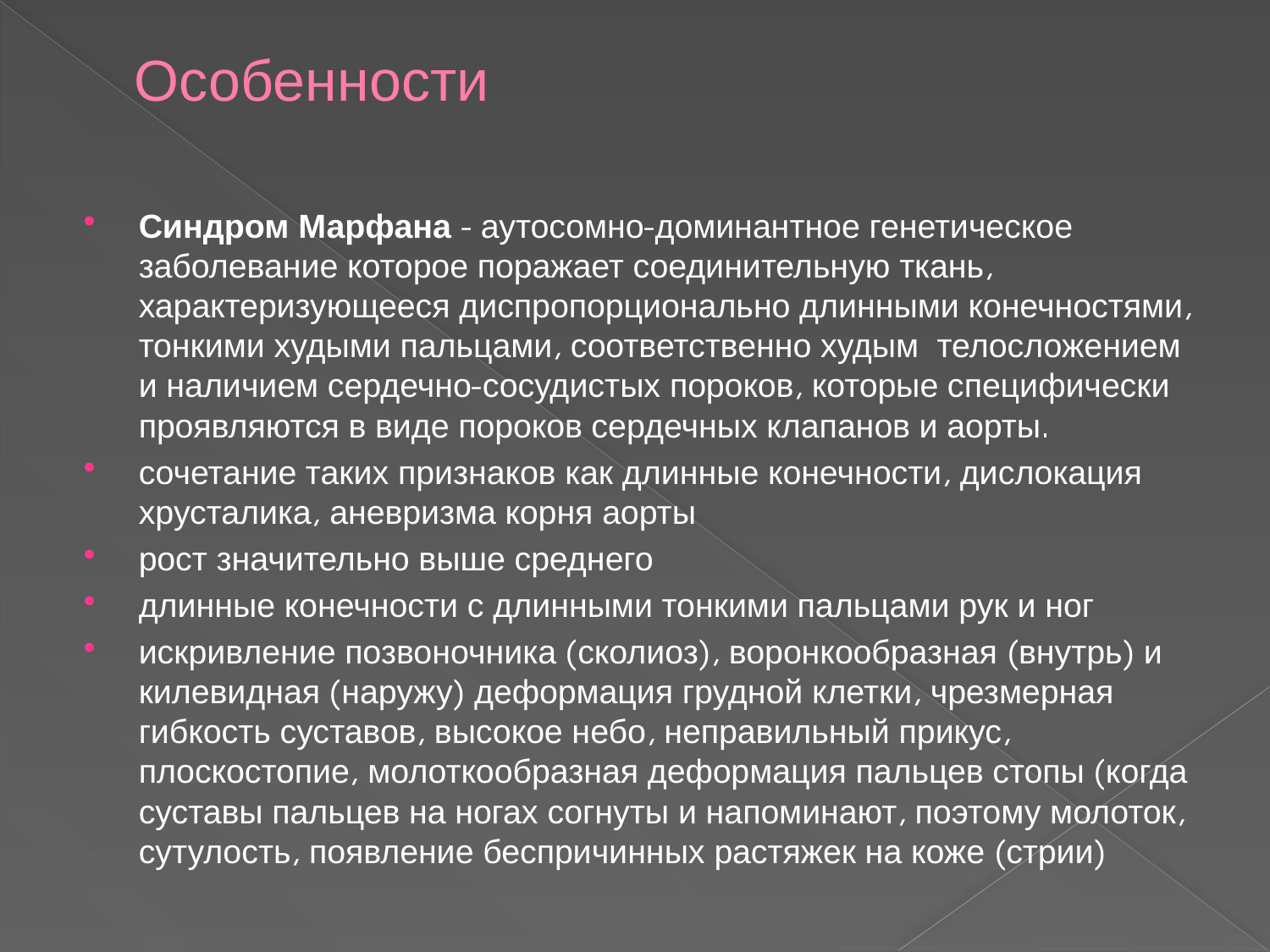

# Особенности
Синдром Марфана - аутосомно-доминантное генетическое заболевание которое поражает соединительную ткань, характеризующееся диспропорционально длинными конечностями, тонкими худыми пальцами, соответственно худым  телосложением и наличием сердечно-сосудистых пороков, которые специфически проявляются в виде пороков сердечных клапанов и аорты.
сочетание таких признаков как длинные конечности, дислокация хрусталика, аневризма корня аорты
рост значительно выше среднего
длинные конечности с длинными тонкими пальцами рук и ног
искривление позвоночника (сколиоз), воронкообразная (внутрь) и килевидная (наружу) деформация грудной клетки, чрезмерная гибкость суставов, высокое небо, неправильный прикус, плоскостопие, молоткообразная деформация пальцев стопы (когда суставы пальцев на ногах согнуты и напоминают, поэтому молоток, сутулость, появление беспричинных растяжек на коже (стрии)